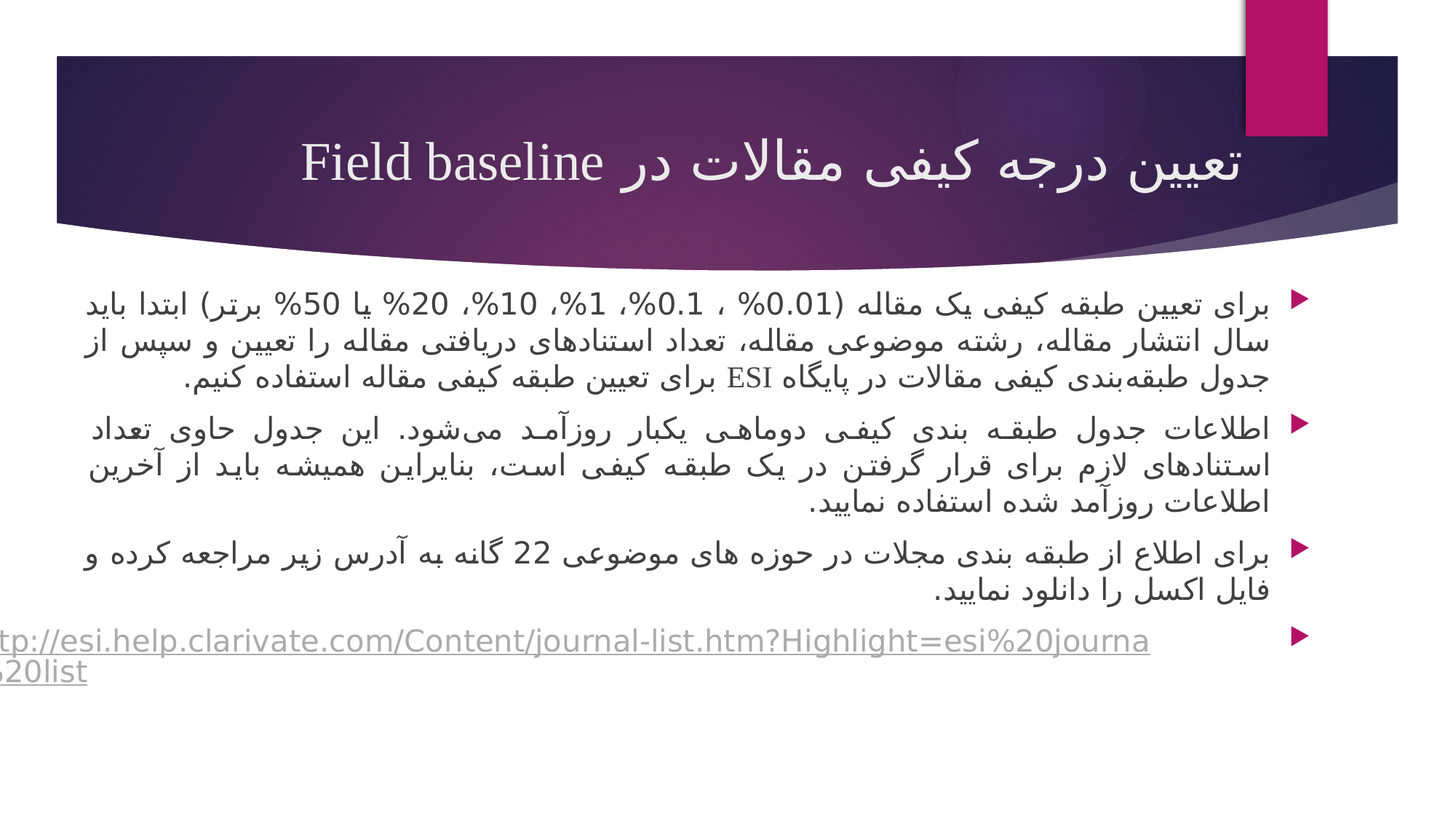

# تعیین درجه کیفی مقالات در Field baseline
برای تعیین طبقه کیفی یک مقاله (0.01% ، 0.1%، 1%، 10%، 20% یا 50% برتر) ابتدا باید سال انتشار مقاله، رشته موضوعی مقاله، تعداد استنادهای دریافتی مقاله را تعیین و سپس از جدول طبقه‌بندی کیفی مقالات در پایگاه ESI برای تعیین طبقه کیفی مقاله استفاده کنیم.
اطلاعات جدول طبقه بندی کیفی دوماهی یکبار روزآمد می‌شود. این جدول حاوی تعداد استنادهای لازم برای قرار گرفتن در یک طبقه کیفی است، بنایراین همیشه باید از آخرین اطلاعات روزآمد شده استفاده نمایید.
برای اطلاع از طبقه بندی مجلات در حوزه های موضوعی 22 گانه به آدرس زیر مراجعه کرده و فایل اکسل را دانلود نمایید.
http://esi.help.clarivate.com/Content/journal-list.htm?Highlight=esi%20journal%20list